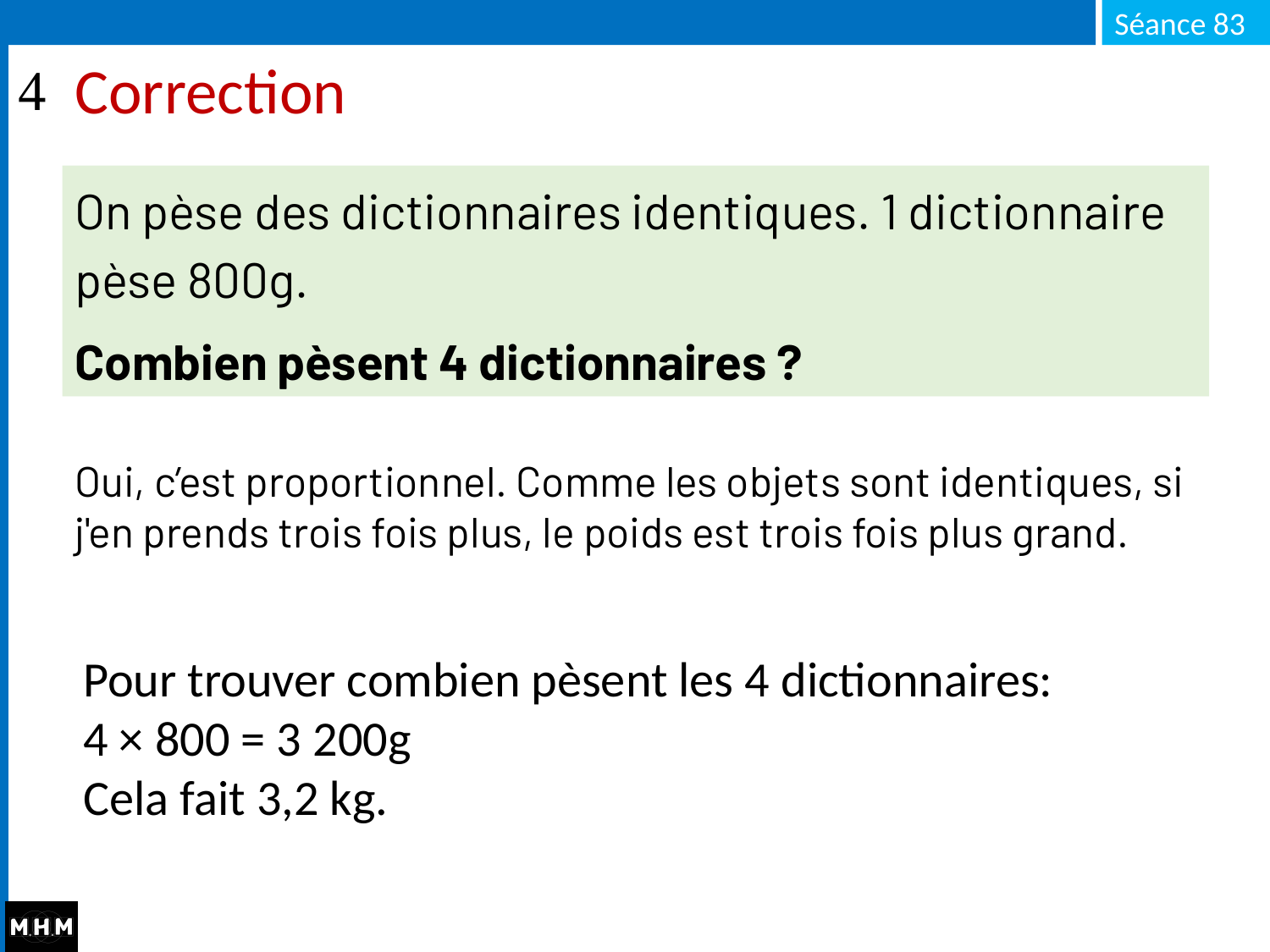

# Correction
On pèse des dictionnaires identiques. 1 dictionnaire pèse 800g.
Combien pèsent 4 dictionnaires ?
Oui, c’est proportionnel. Comme les objets sont identiques, si j'en prends trois fois plus, le poids est trois fois plus grand.
Pour trouver combien pèsent les 4 dictionnaires:
4 × 800 = 3 200g
Cela fait 3,2 kg.